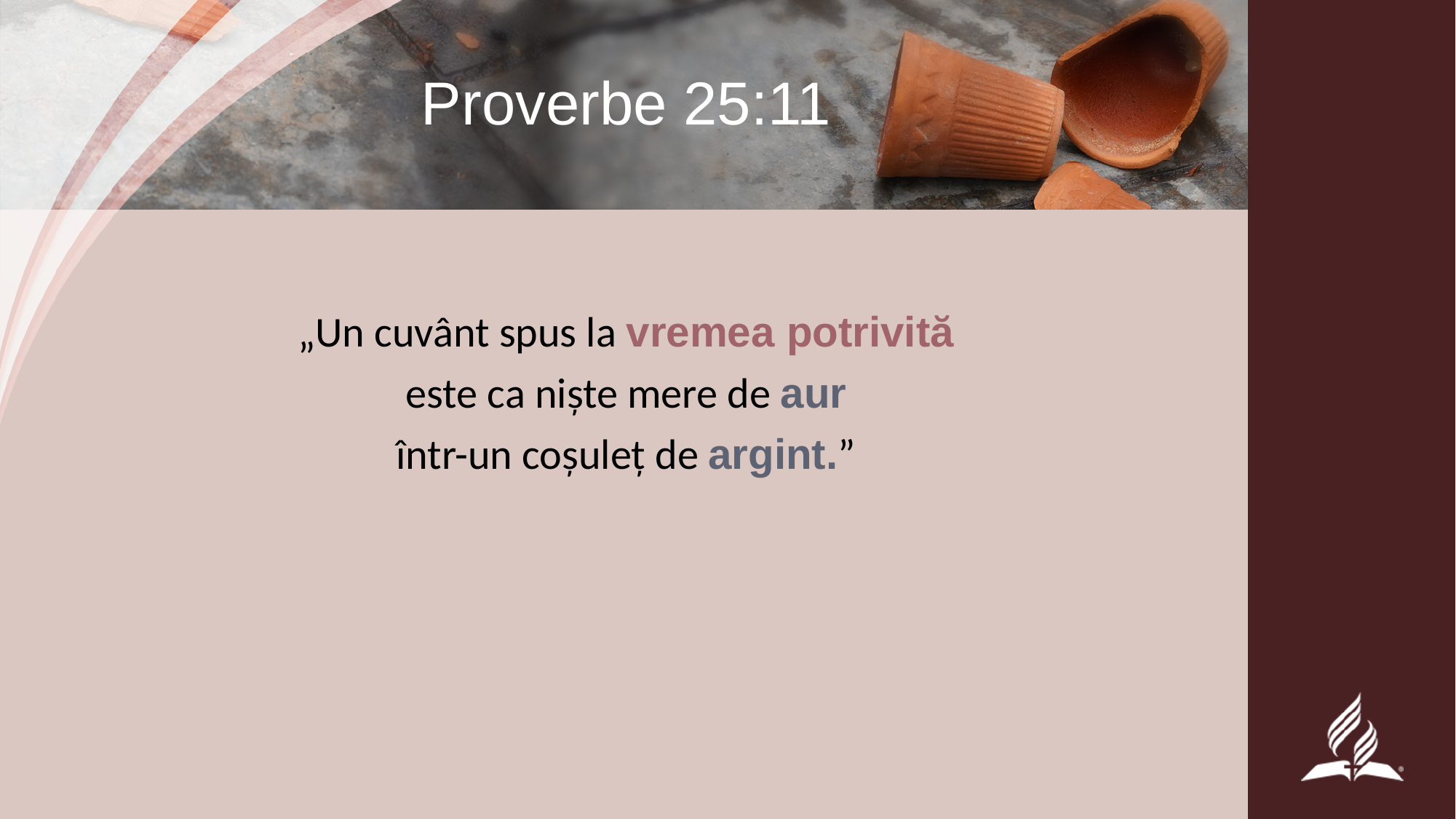

# Proverbe 25:11

„Un cuvânt spus la vremea potrivită
este ca niște mere de aur
într-un coșuleț de argint.”